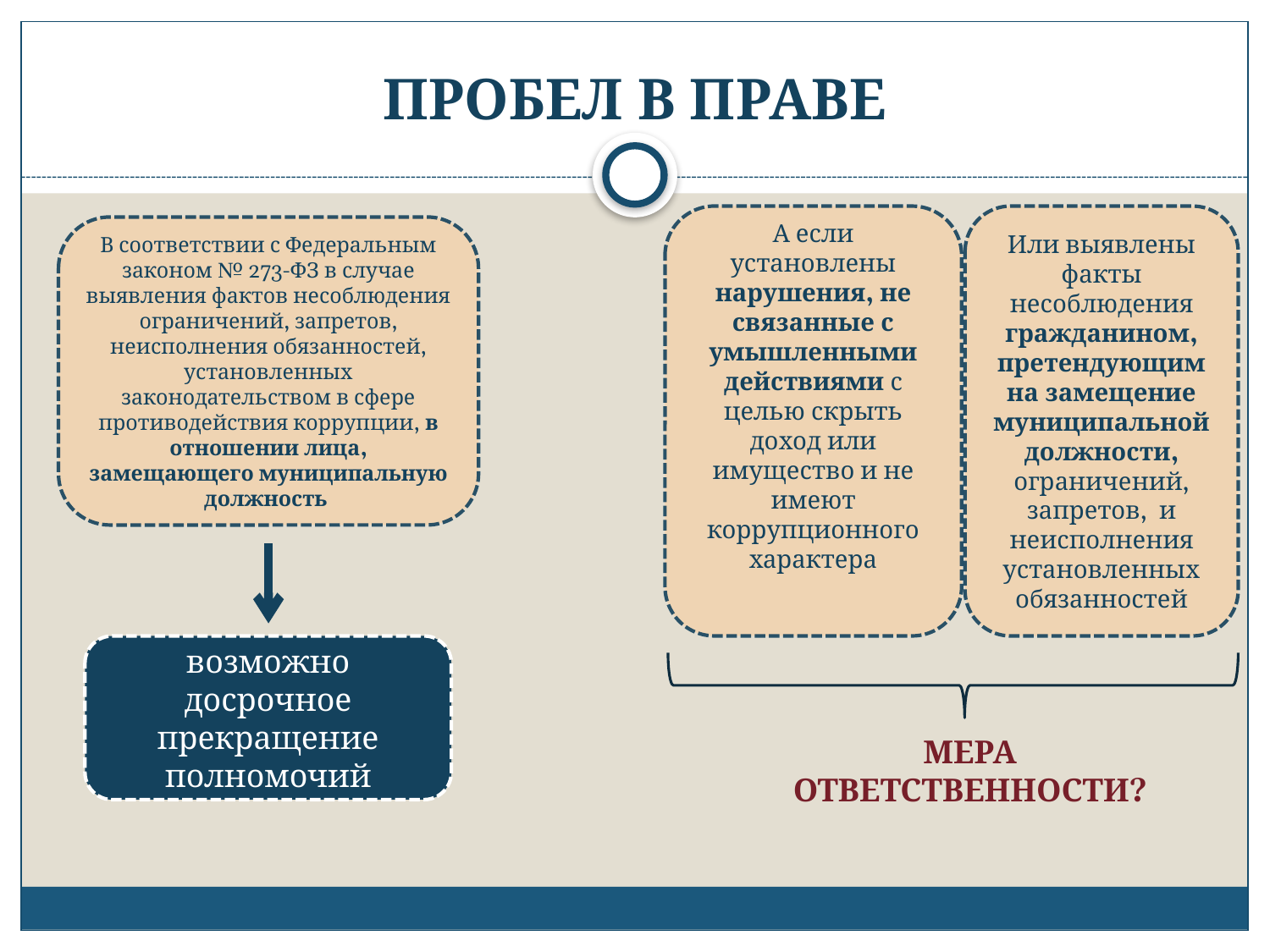

# ПРОБЕЛ В ПРАВЕ
А если установлены нарушения, не связанные с умышленными действиями с целью скрыть доход или имущество и не имеют коррупционного характера

Или выявлены факты несоблюдения гражданином, претендующим на замещение муниципальной должности, ограничений, запретов,  и неисполнения установленных обязанностей
В соответствии с Федеральным законом № 273-ФЗ в случае выявления фактов несоблюдения ограничений, запретов, неисполнения обязанностей, установленных законодательством в сфере противодействия коррупции, в отношении лица, замещающего муниципальную должность

возможно досрочное прекращение полномочий

МЕРА ОТВЕТСТВЕННОСТИ?